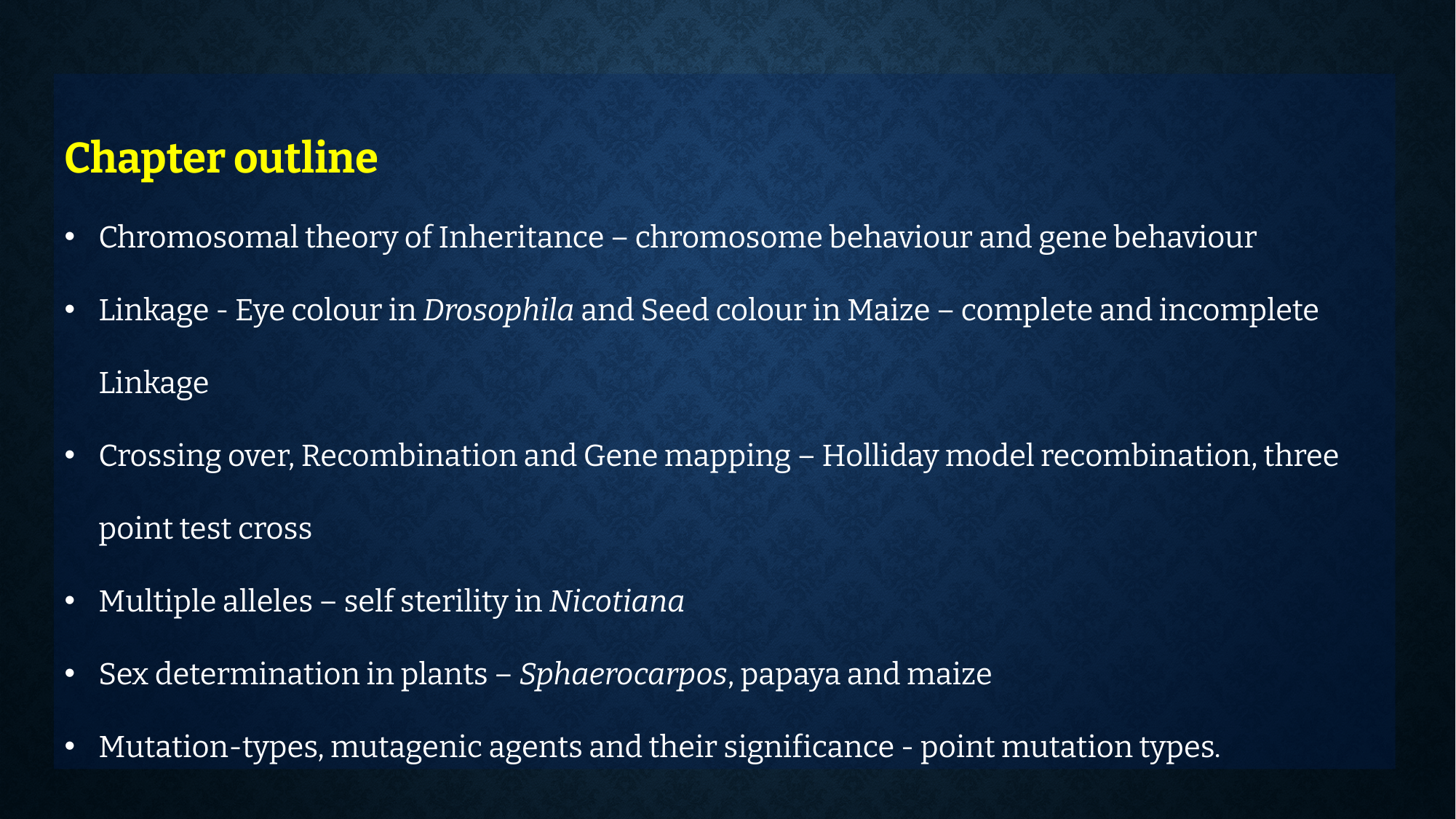

Chapter outline
Chromosomal theory of Inheritance – chromosome behaviour and gene behaviour
Linkage - Eye colour in Drosophila and Seed colour in Maize – complete and incomplete Linkage
Crossing over, Recombination and Gene mapping – Holliday model recombination, three point test cross
Multiple alleles – self sterility in Nicotiana
Sex determination in plants – Sphaerocarpos, papaya and maize
Mutation-types, mutagenic agents and their significance - point mutation types.